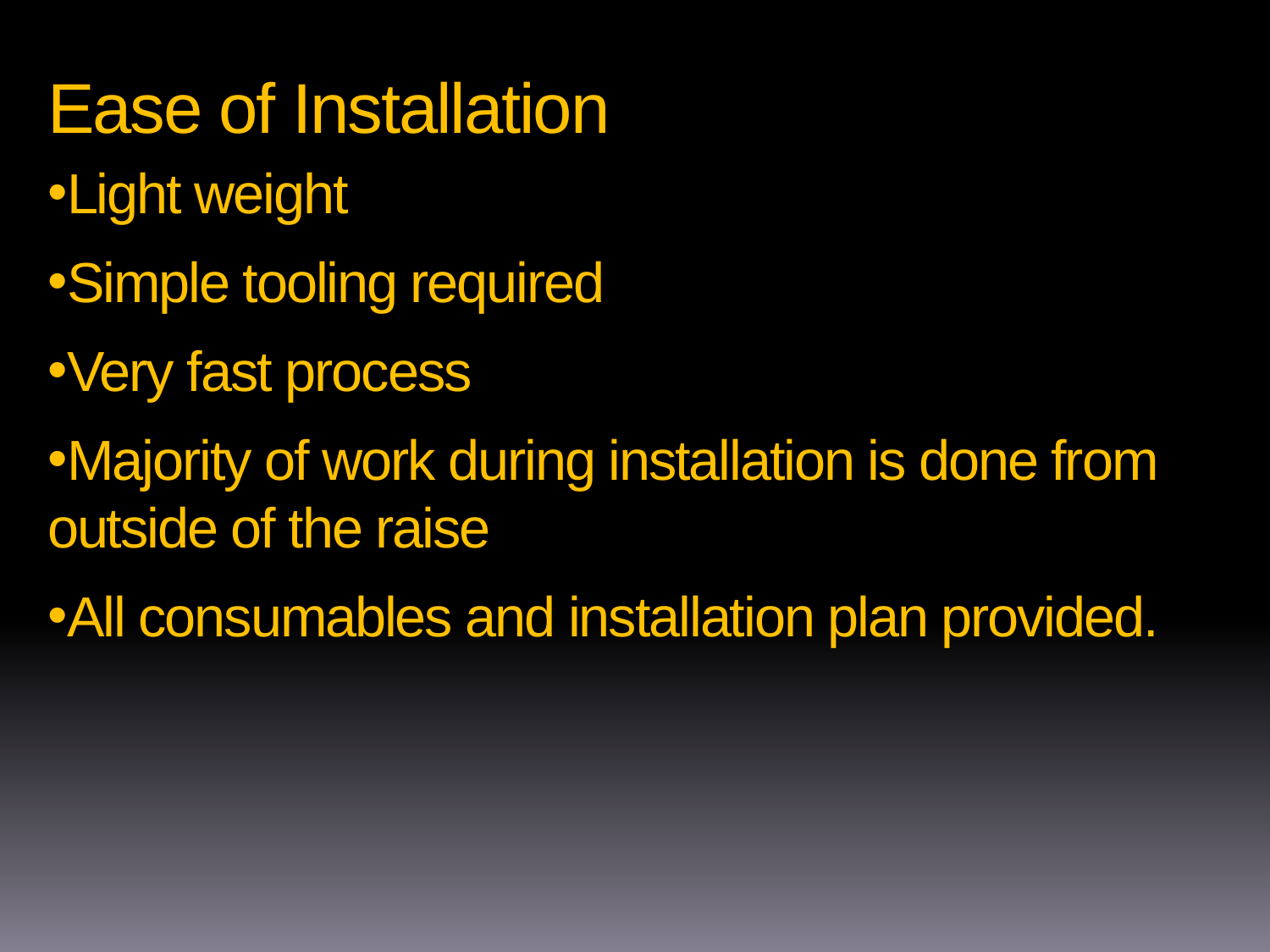

Ease of Installation
Light weight
Simple tooling required
Very fast process
Majority of work during installation is done from outside of the raise
All consumables and installation plan provided.